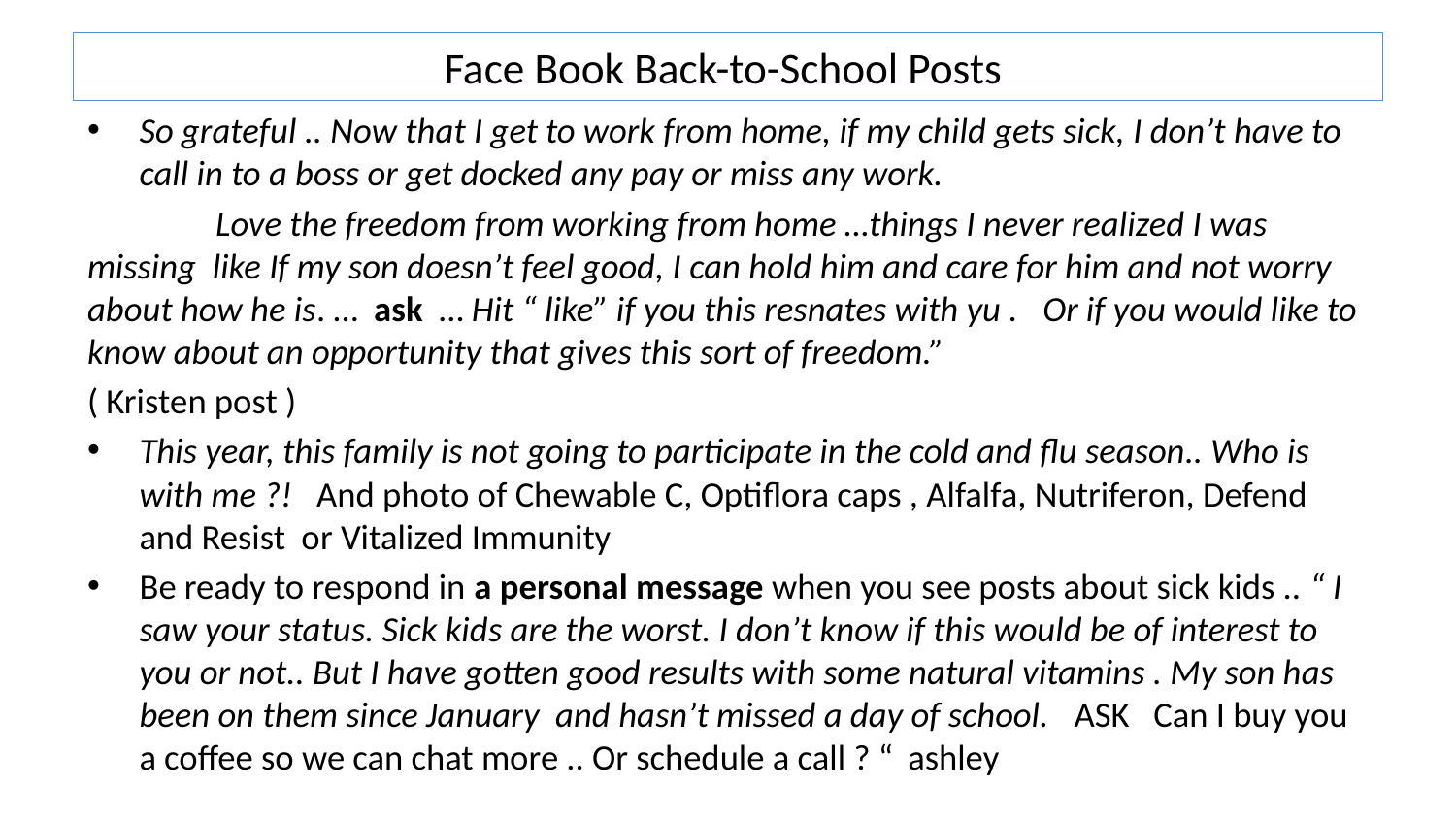

# Face Book Back-to-School Posts
So grateful .. Now that I get to work from home, if my child gets sick, I don’t have to call in to a boss or get docked any pay or miss any work.
	Love the freedom from working from home …things I never realized I was missing  like If my son doesn’t feel good, I can hold him and care for him and not worry about how he is. …  ask  … Hit “ like” if you this resnates with yu .   Or if you would like to know about an opportunity that gives this sort of freedom.”
( Kristen post )
This year, this family is not going to participate in the cold and flu season.. Who is with me ?!   And photo of Chewable C, Optiflora caps , Alfalfa, Nutriferon, Defend and Resist  or Vitalized Immunity
Be ready to respond in a personal message when you see posts about sick kids .. “ I saw your status. Sick kids are the worst. I don’t know if this would be of interest to you or not.. But I have gotten good results with some natural vitamins . My son has been on them since January  and hasn’t missed a day of school.   ASK   Can I buy you a coffee so we can chat more .. Or schedule a call ? “ 					ashley